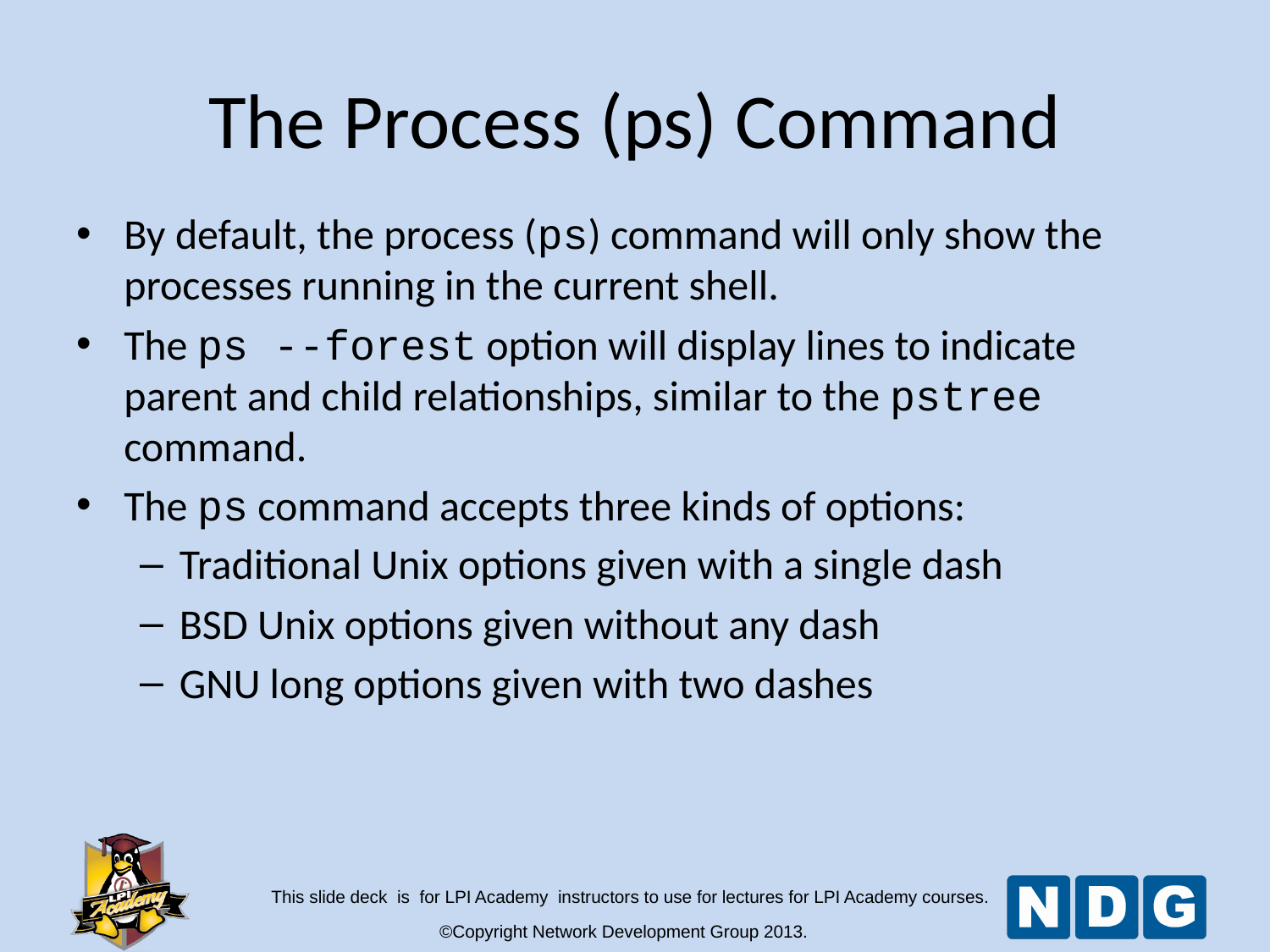

The Process (ps) Command
By default, the process (ps) command will only show the processes running in the current shell.
The ps --forest option will display lines to indicate parent and child relationships, similar to the pstree command.
The ps command accepts three kinds of options:
Traditional Unix options given with a single dash
BSD Unix options given without any dash
GNU long options given with two dashes